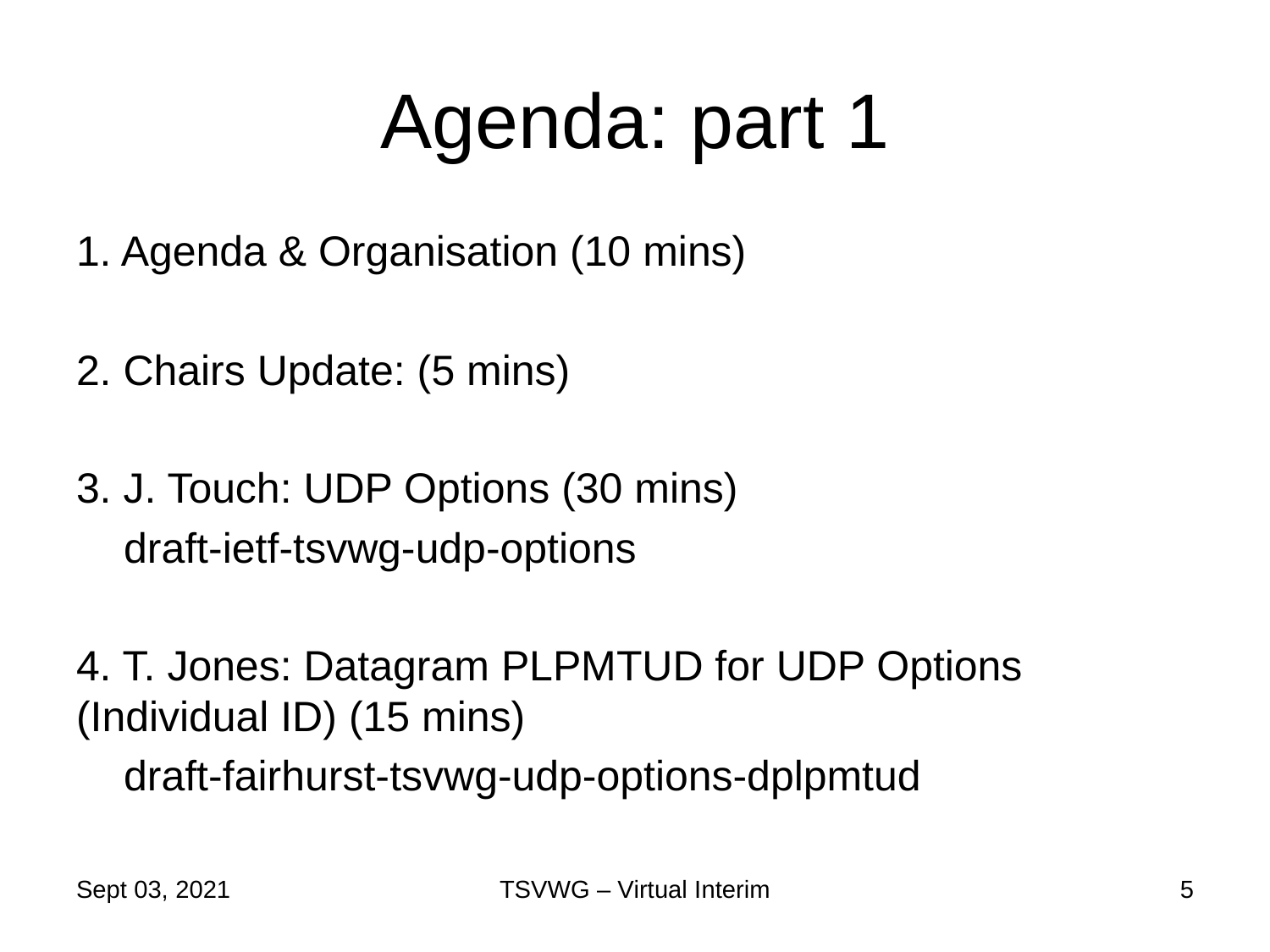

# Agenda: part 1

1. Agenda & Organisation (10 mins)

2. Chairs Update: (5 mins)

3. J. Touch: UDP Options (30 mins)
    draft-ietf-tsvwg-udp-options

4. T. Jones: Datagram PLPMTUD for UDP Options (Individual ID) (15 mins)
    draft-fairhurst-tsvwg-udp-options-dplpmtud
Sept 03, 2021
TSVWG – Virtual Interim
5